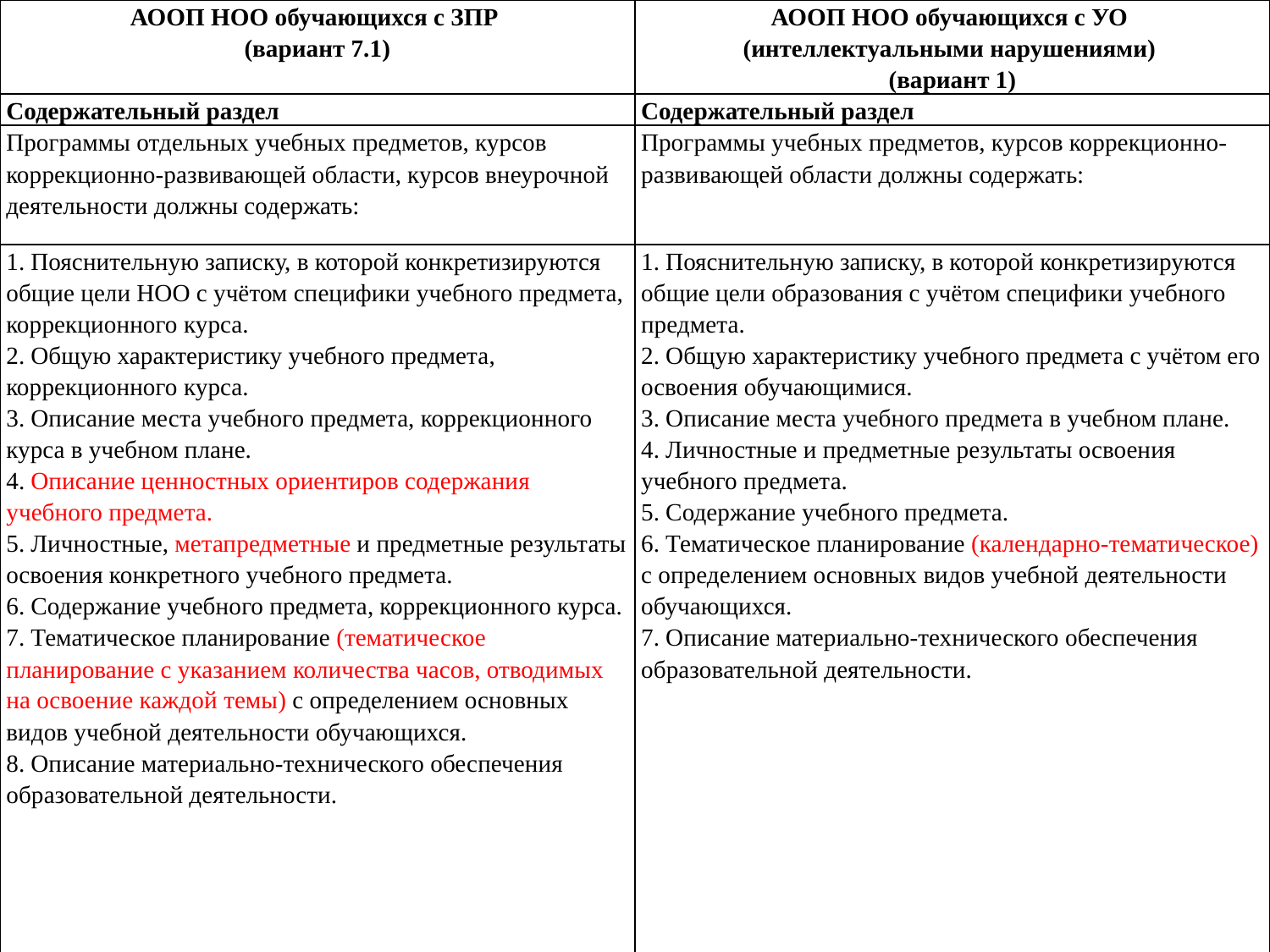

| АООП НОО обучающихся с ЗПР (вариант 7.1) | АООП НОО обучающихся с УО (интеллектуальными нарушениями) (вариант 1) |
| --- | --- |
| Содержательный раздел | Содержательный раздел |
| Программы отдельных учебных предметов, курсов коррекционно-развивающей области, курсов внеурочной деятельности должны содержать: | Программы учебных предметов, курсов коррекционно-развивающей области должны содержать: |
| 1. Пояснительную записку, в которой конкретизируются общие цели НОО с учётом специфики учебного предмета, коррекционного курса. 2. Общую характеристику учебного предмета, коррекционного курса. 3. Описание места учебного предмета, коррекционного курса в учебном плане. 4. Описание ценностных ориентиров содержания учебного предмета. 5. Личностные, метапредметные и предметные результаты освоения конкретного учебного предмета. 6. Содержание учебного предмета, коррекционного курса. 7. Тематическое планирование (тематическое планирование с указанием количества часов, отводимых на освоение каждой темы) с определением основных видов учебной деятельности обучающихся. 8. Описание материально-технического обеспечения образовательной деятельности. | 1. Пояснительную записку, в которой конкретизируются общие цели образования с учётом специфики учебного предмета. 2. Общую характеристику учебного предмета с учётом его освоения обучающимися. 3. Описание места учебного предмета в учебном плане. 4. Личностные и предметные результаты освоения учебного предмета. 5. Содержание учебного предмета. 6. Тематическое планирование (календарно-тематическое) с определением основных видов учебной деятельности обучающихся. 7. Описание материально-технического обеспечения образовательной деятельности. |
#